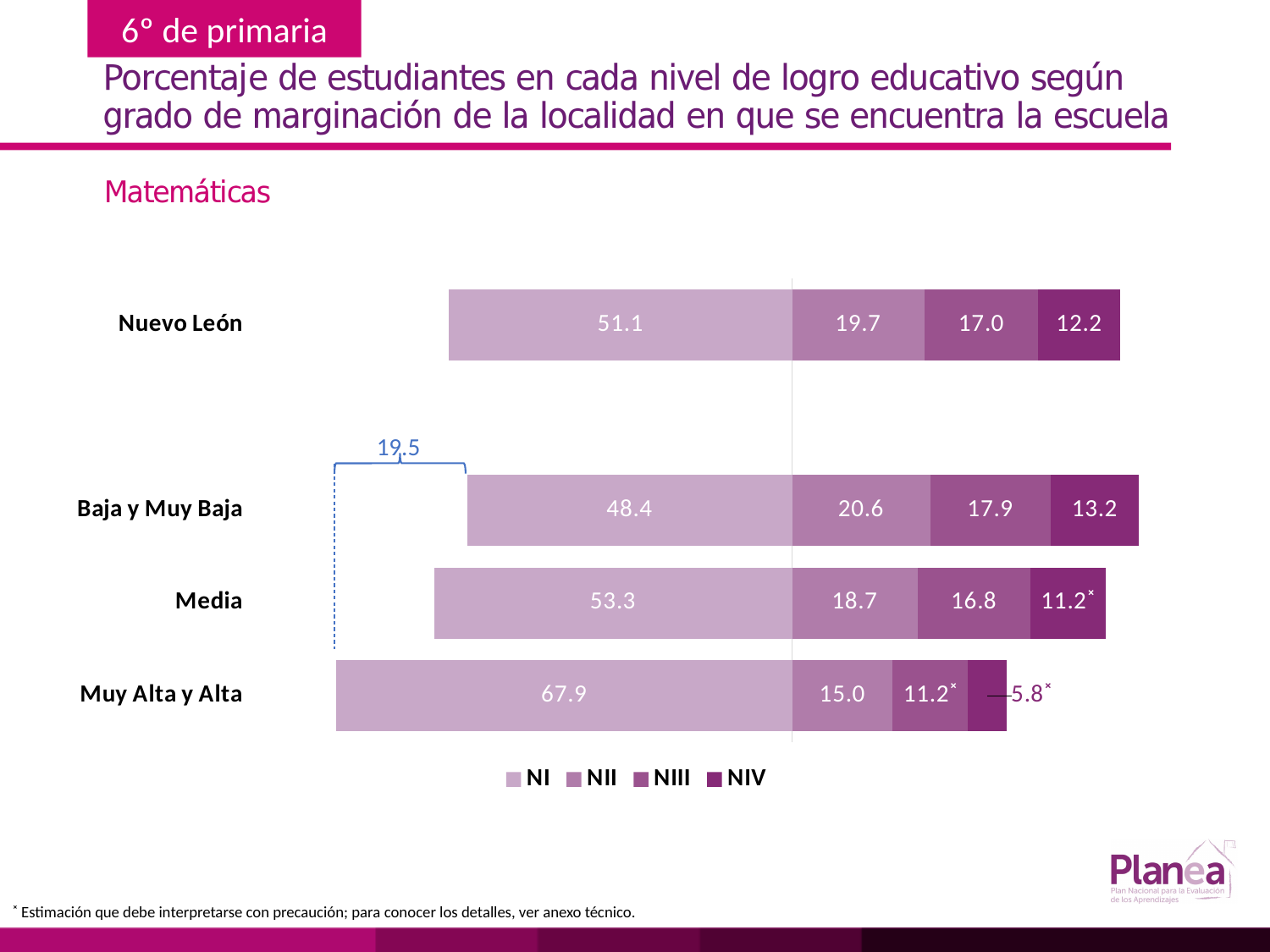

# Porcentaje de estudiantes en cada nivel de logro educativo según grado de marginación de la localidad en que se encuentra la escuela

Matemáticas

### Chart

| Category |  |  |  |  |
|---|---|---|---|---|
| Muy Alta y Alta | -67.9 | 15.0 | 11.2 | 5.8 |
| Media | -53.3 | 18.7 | 16.8 | 11.2 |
| Baja y Muy Baja | -48.4 | 20.6 | 17.9 | 13.2 |
|  | None | None | None | None |
| Nuevo León | -51.1 | 19.7 | 17.0 | 12.2 |
19.5
˟ Estimación que debe interpretarse con precaución; para conocer los detalles, ver anexo técnico.